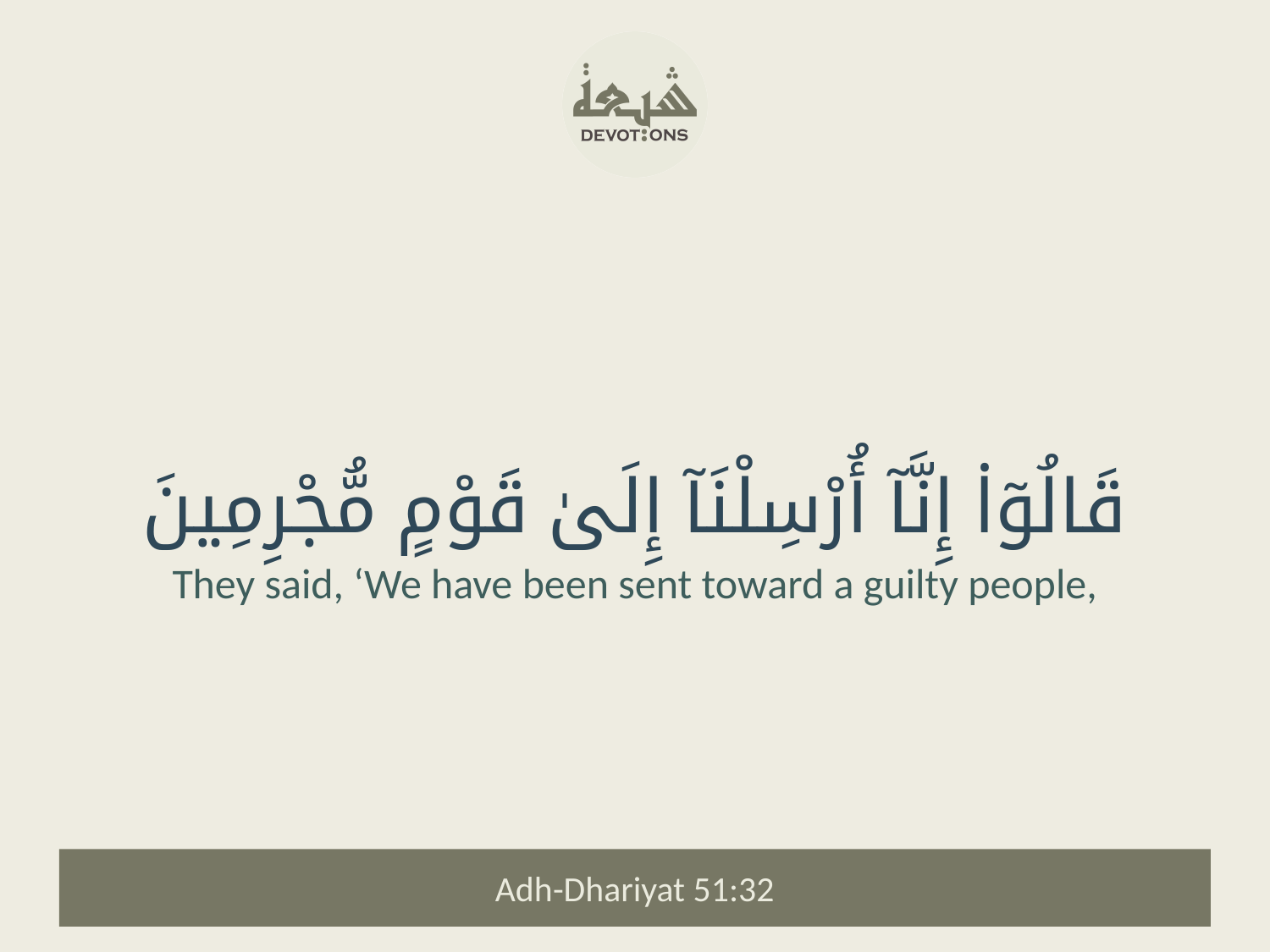

قَالُوٓا۟ إِنَّآ أُرْسِلْنَآ إِلَىٰ قَوْمٍ مُّجْرِمِينَ
They said, ‘We have been sent toward a guilty people,
Adh-Dhariyat 51:32